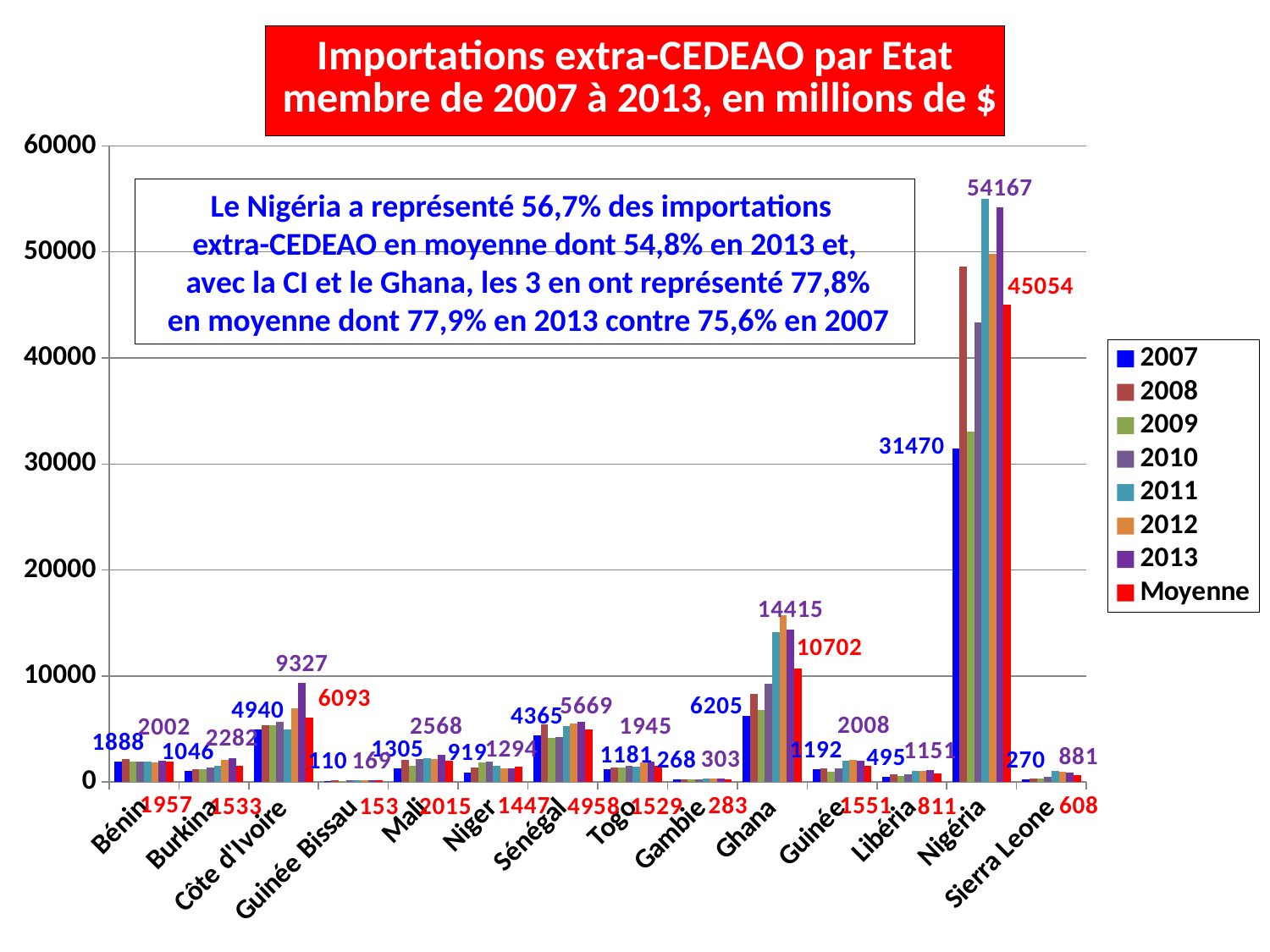

### Chart: Importations extra-CEDEAO par Etat
 membre de 2007 à 2013, en millions de $

| Category | 2007 | 2008 | 2009 | 2010 | 2011 | 2012 | 2013 | Moyenne |
|---|---|---|---|---|---|---|---|---|
| Bénin | 1888.0 | 2150.0 | 1910.0 | 1915.0 | 1956.0 | 1880.0 | 2002.0 | 1957.0 |
| Burkina | 1046.0 | 1238.0 | 1194.0 | 1355.0 | 1560.0 | 2056.0 | 2282.0 | 1533.0 |
| Côte d'Ivoire | 4940.0 | 5392.0 | 5366.0 | 5670.0 | 4985.0 | 6969.0 | 9327.0 | 6093.0 |
| Guinée Bissau | 110.0 | 136.0 | 119.0 | 147.0 | 186.0 | 204.0 | 169.0 | 153.0 |
| Mali | 1305.0 | 2049.0 | 1514.0 | 2203.0 | 2262.0 | 2201.0 | 2568.0 | 2015.0 |
| Niger | 919.0 | 1376.0 | 1837.0 | 1903.0 | 1514.0 | 1288.0 | 1294.0 | 1447.0 |
| Sénégal | 4365.0 | 5458.0 | 4170.0 | 4270.0 | 5244.0 | 5528.0 | 5669.0 | 4958.0 |
| Togo | 1181.0 | 1387.0 | 1398.0 | 1493.0 | 1415.0 | 1885.0 | 1945.0 | 1529.0 |
| Gambie | 268.0 | 260.0 | 258.0 | 242.0 | 301.0 | 347.0 | 303.0 | 283.0 |
| Ghana | 6205.0 | 8341.0 | 6826.0 | 9245.0 | 14120.0 | 15761.0 | 14415.0 | 10702.0 |
| Guinée | 1192.0 | 1282.0 | 988.0 | 1313.0 | 1968.0 | 2106.0 | 2008.0 | 1551.0 |
| Libéria | 495.0 | 733.0 | 548.0 | 707.0 | 1013.0 | 1032.0 | 1151.0 | 811.0 |
| Nigéria | 31470.0 | 48620.0 | 33048.0 | 43321.0 | 54968.0 | 49781.0 | 54167.0 | 45054.0 |
| Sierra Leone | 270.0 | 324.0 | 316.0 | 468.0 | 1043.0 | 954.0 | 881.0 | 608.0 |
Le Nigéria a représenté 56,7% des importations
extra-CEDEAO en moyenne dont 54,8% en 2013 et,
 avec la CI et le Ghana, les 3 en ont représenté 77,8%
 en moyenne dont 77,9% en 2013 contre 75,6% en 2007